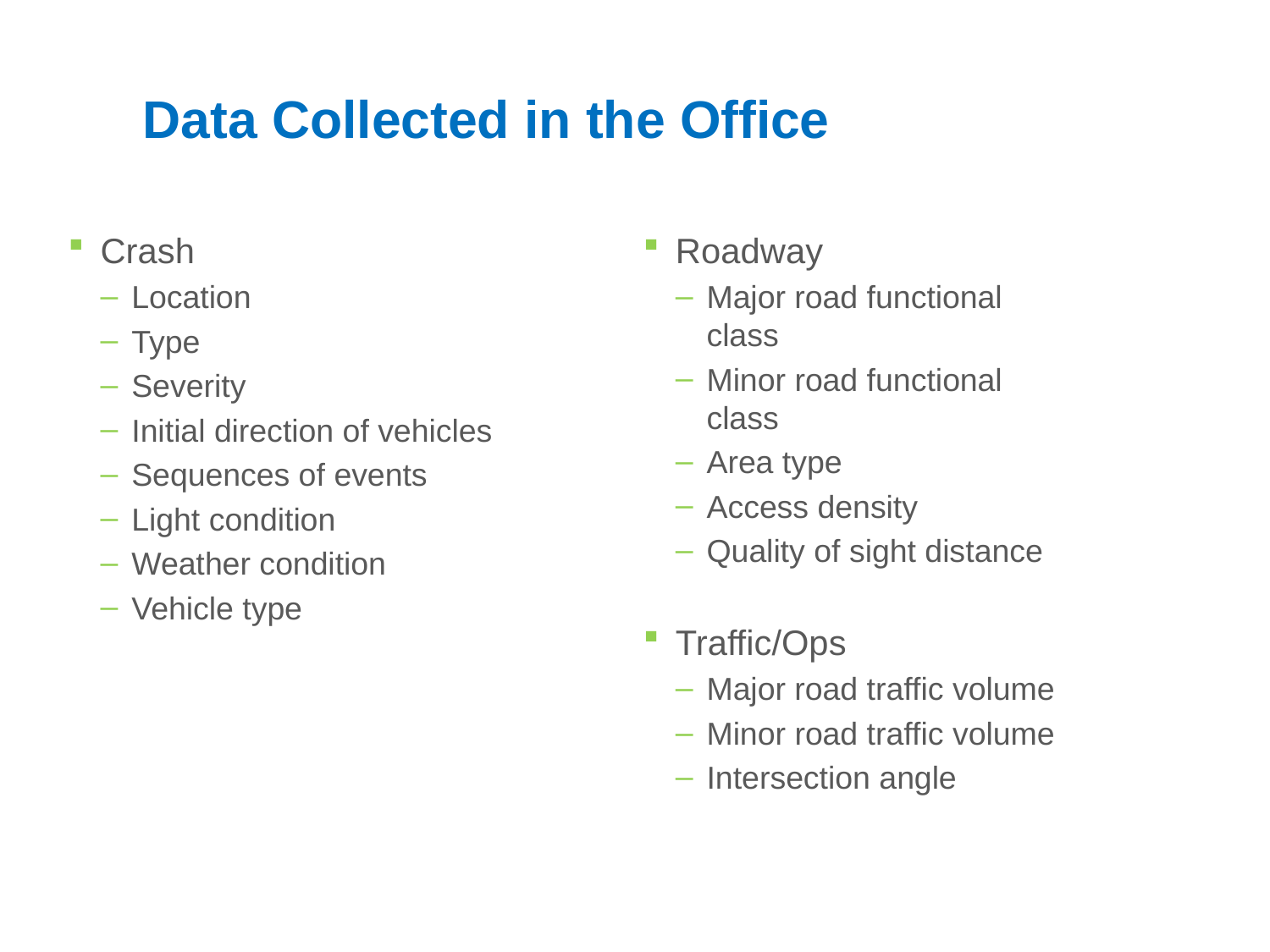

# Data Collected in the Office
Crash
Location
Type
Severity
Initial direction of vehicles
Sequences of events
Light condition
Weather condition
Vehicle type

Roadway
Major road functional class
Minor road functional class
Area type
Access density
Quality of sight distance

Traffic/Ops
Major road traffic volume
Minor road traffic volume
Intersection angle